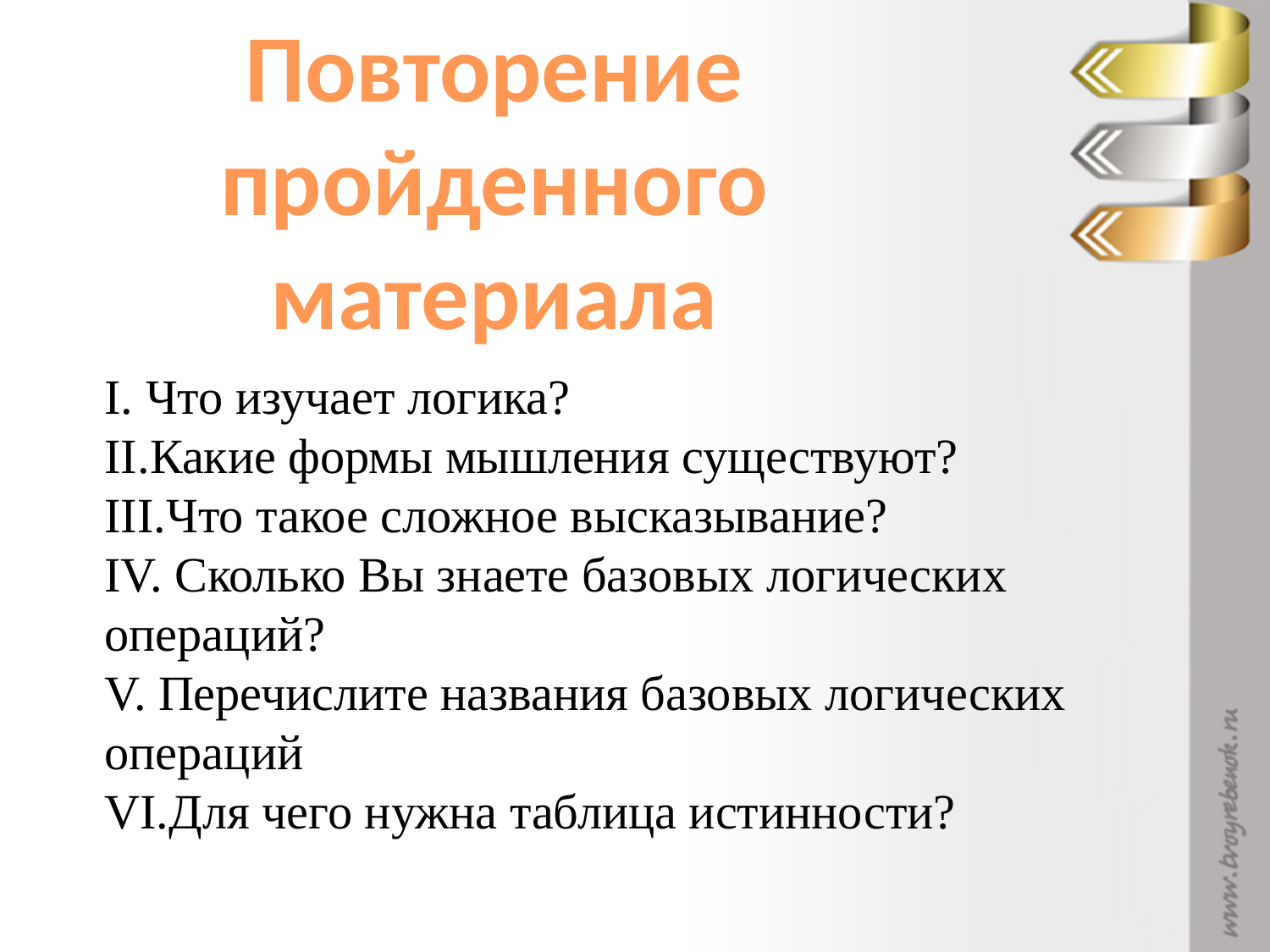

Повторение пройденного материала
 Что изучает логика?
Какие формы мышления существуют?
Что такое сложное высказывание?
 Сколько Вы знаете базовых логических операций?
 Перечислите названия базовых логических операций
Для чего нужна таблица истинности?